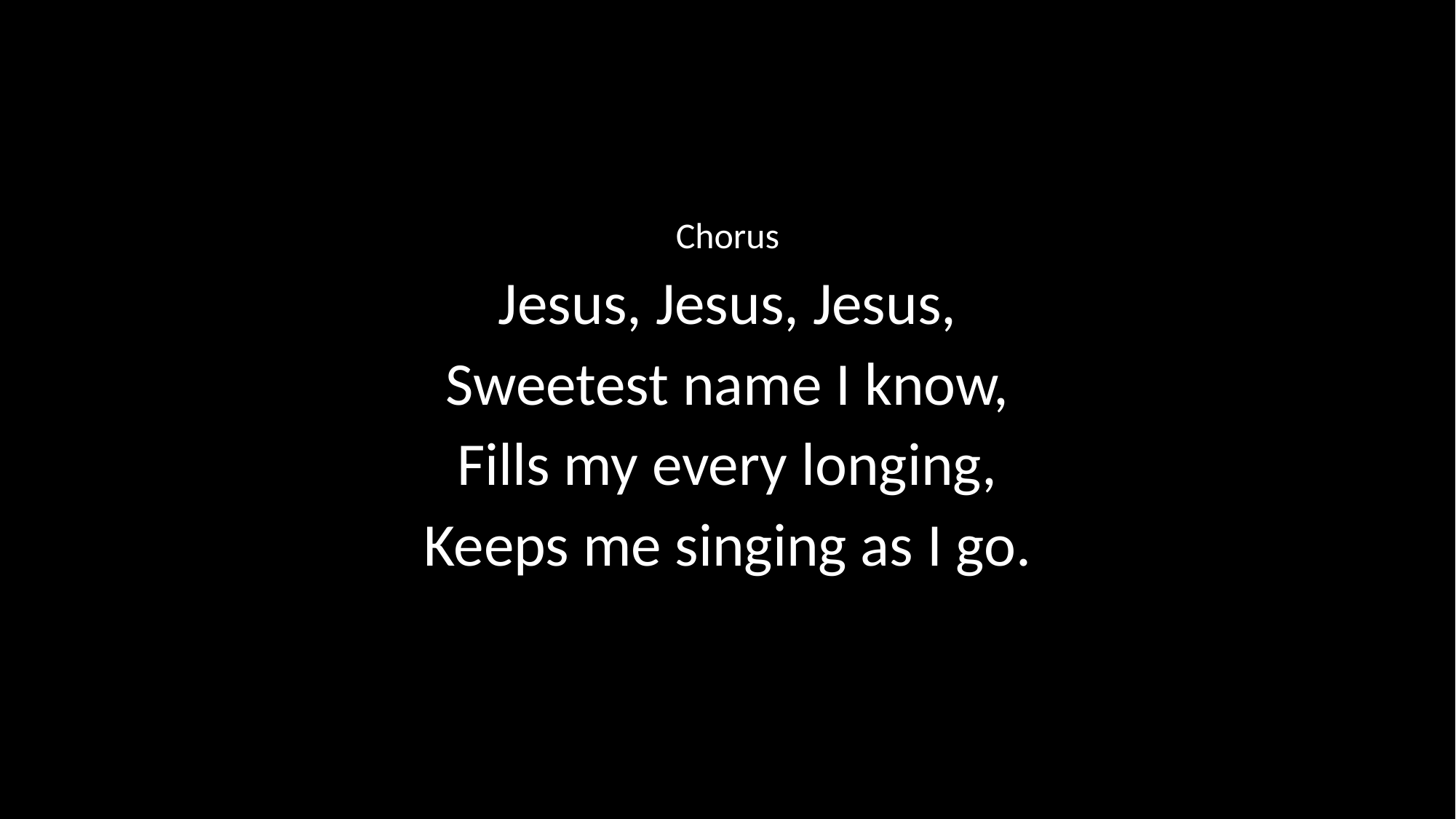

Chorus
Jesus, Jesus, Jesus,
Sweetest name I know,
Fills my every longing,
Keeps me singing as I go.